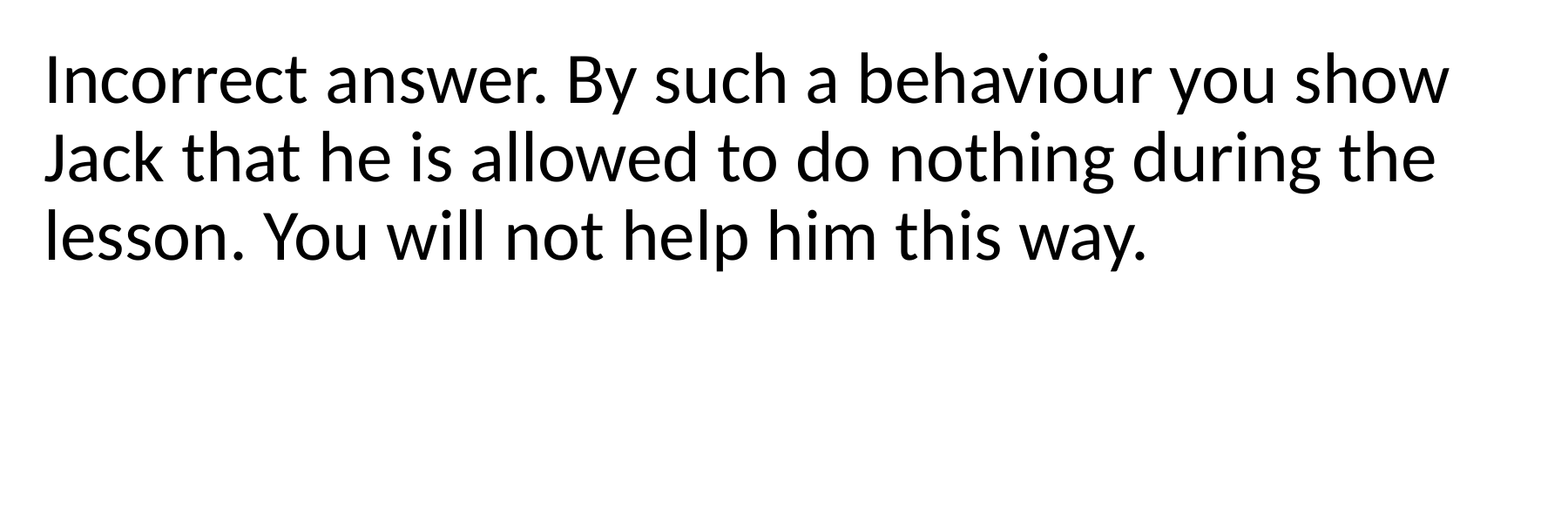

Incorrect answer. By such a behaviour you show Jack that he is allowed to do nothing during the lesson. You will not help him this way.